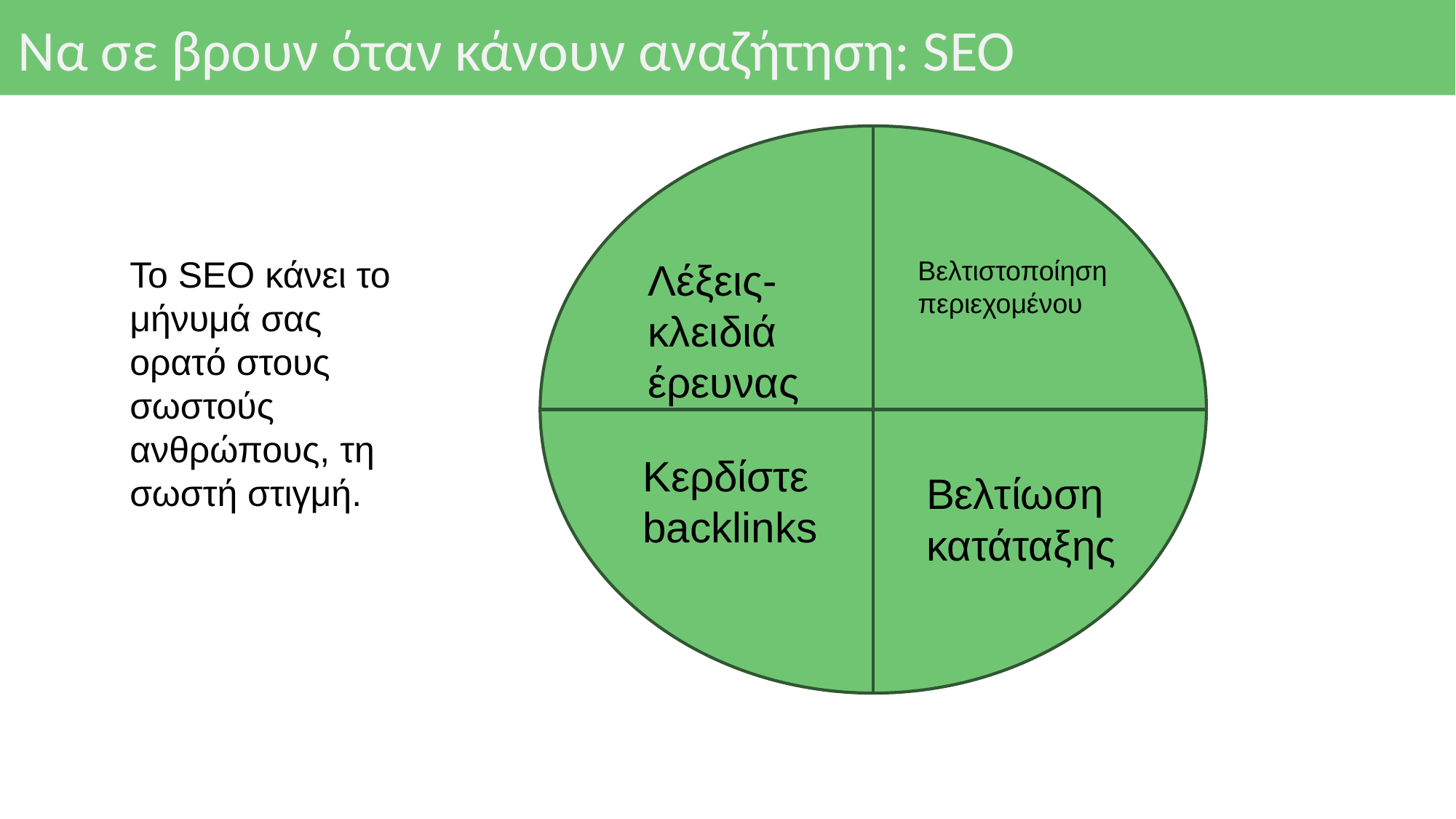

# Να σε βρουν όταν κάνουν αναζήτηση: SEO

Το SEO κάνει το μήνυμά σας ορατό στους σωστούς ανθρώπους, τη σωστή στιγμή.
Λέξεις-κλειδιά έρευνας
Βελτιστοποίηση περιεχομένου
Κερδίστε backlinks
Βελτίωση κατάταξης